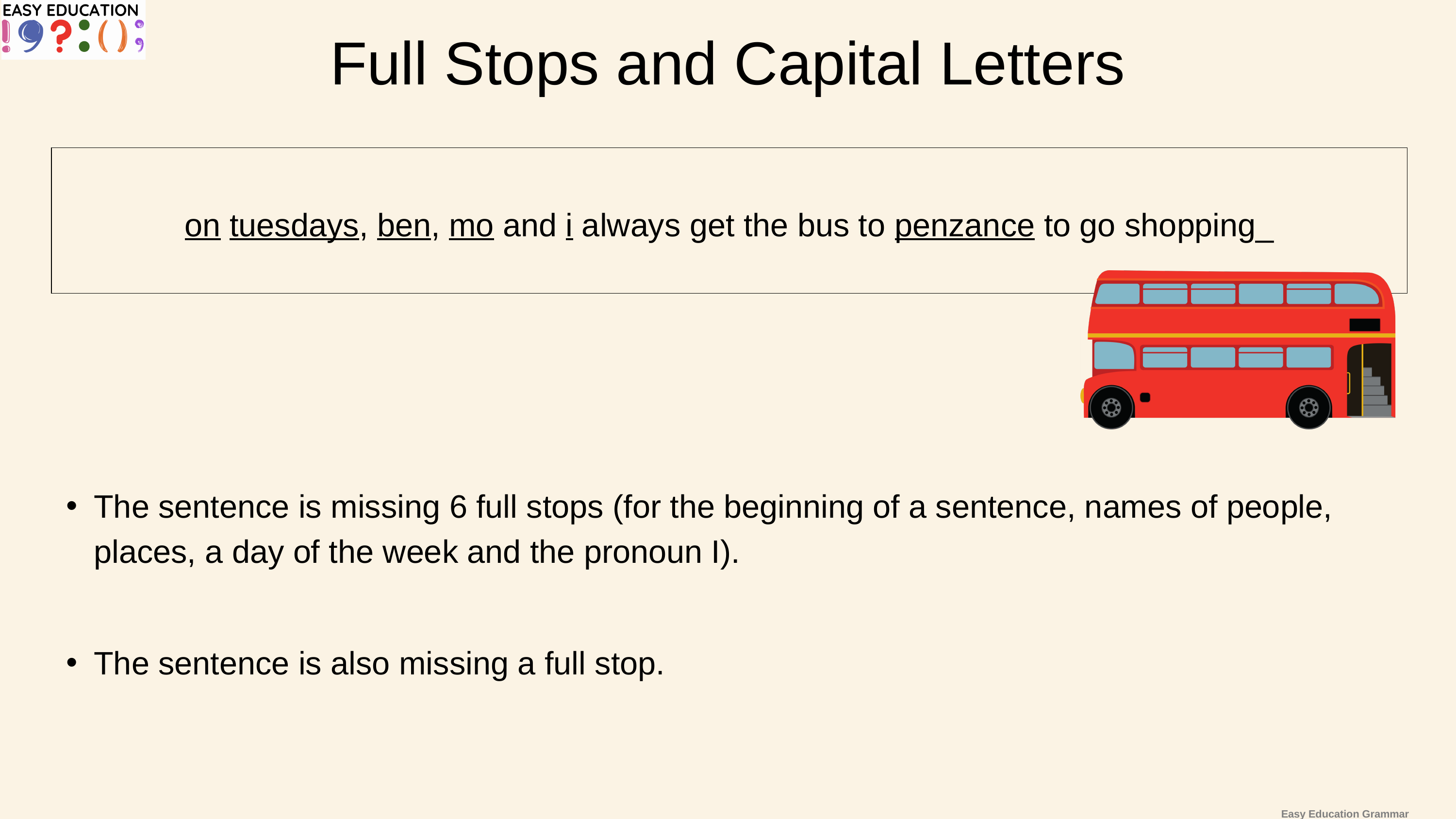

Full Stops and Capital Letters

on tuesdays, ben, mo and i always get the bus to penzance to go shopping_

The sentence is missing 6 full stops (for the beginning of a sentence, names of people, places, a day of the week and the pronoun I).
The sentence is also missing a full stop.